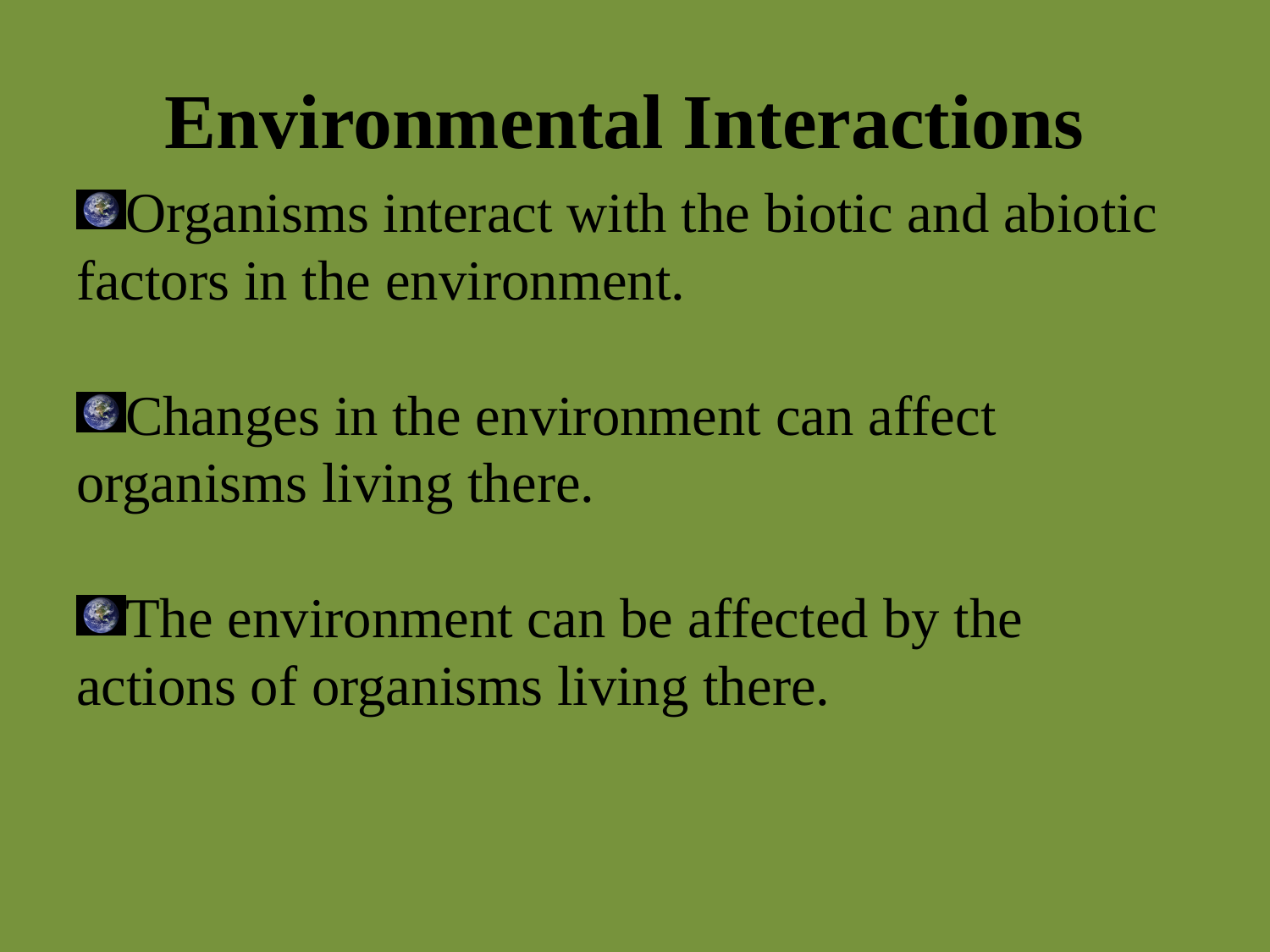

# Environmental Interactions
Organisms interact with the biotic and abiotic
factors in the environment.

Changes in the environment can affect
organisms living there.

The environment can be affected by the
actions of organisms living there.